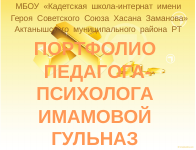

МБОУ  «Кадетская  школа-интернат  имени
 Героя  Советского  Союза  Хасана  Заманова»
 Актанышского  муниципального  района  РТ
# ПОРТФОЛИО ПЕДАГОГА-ПСИХОЛОГА ИМАМОВОЙ  ГУЛЬНАЗ  ГАЛИНУРОВНЫ